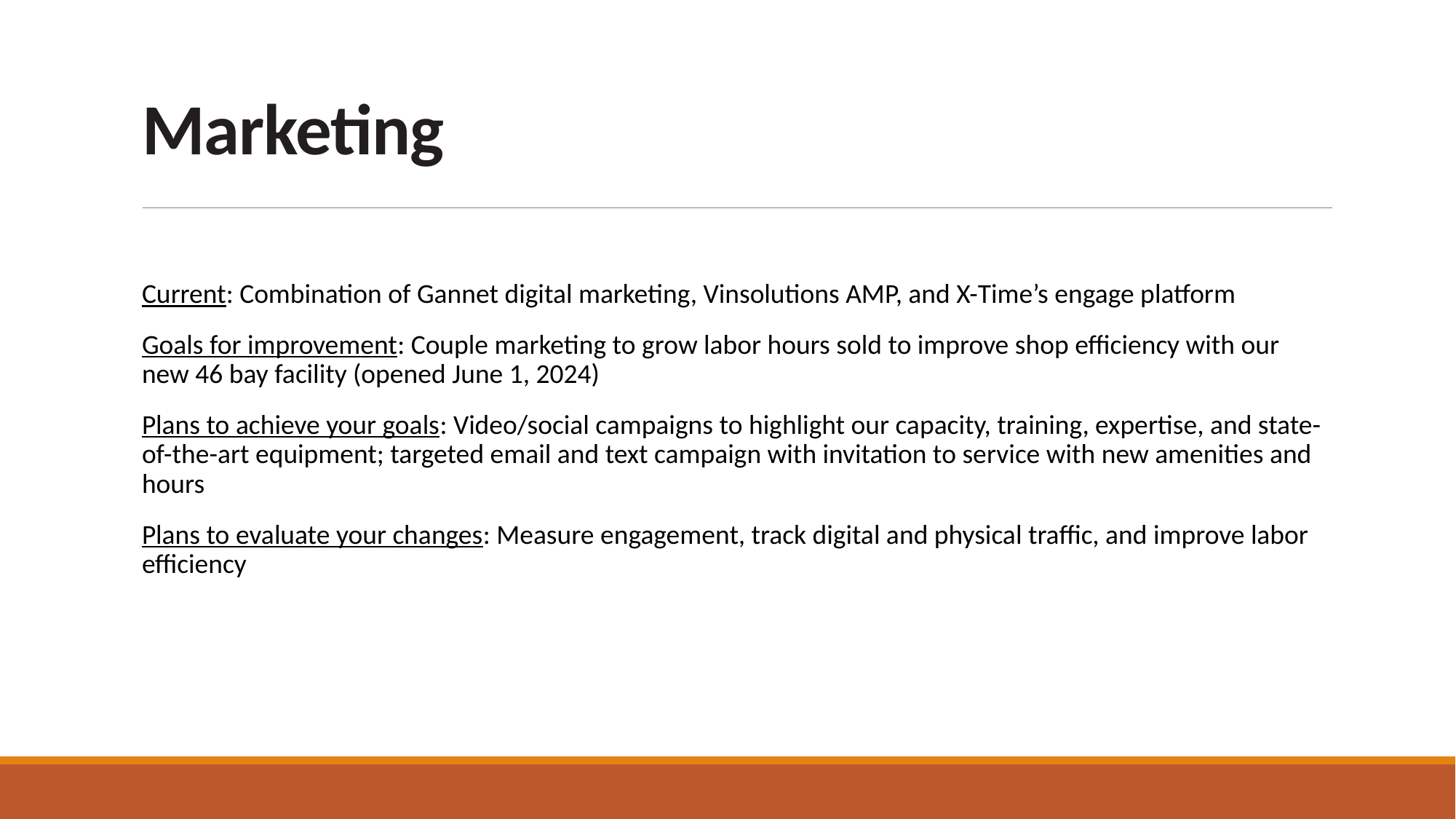

# Marketing

Current: Combination of Gannet digital marketing, Vinsolutions AMP, and X-Time’s engage platform
Goals for improvement: Couple marketing to grow labor hours sold to improve shop efficiency with our new 46 bay facility (opened June 1, 2024)
Plans to achieve your goals: Video/social campaigns to highlight our capacity, training, expertise, and state-of-the-art equipment; targeted email and text campaign with invitation to service with new amenities and hours
Plans to evaluate your changes: Measure engagement, track digital and physical traffic, and improve labor efficiency